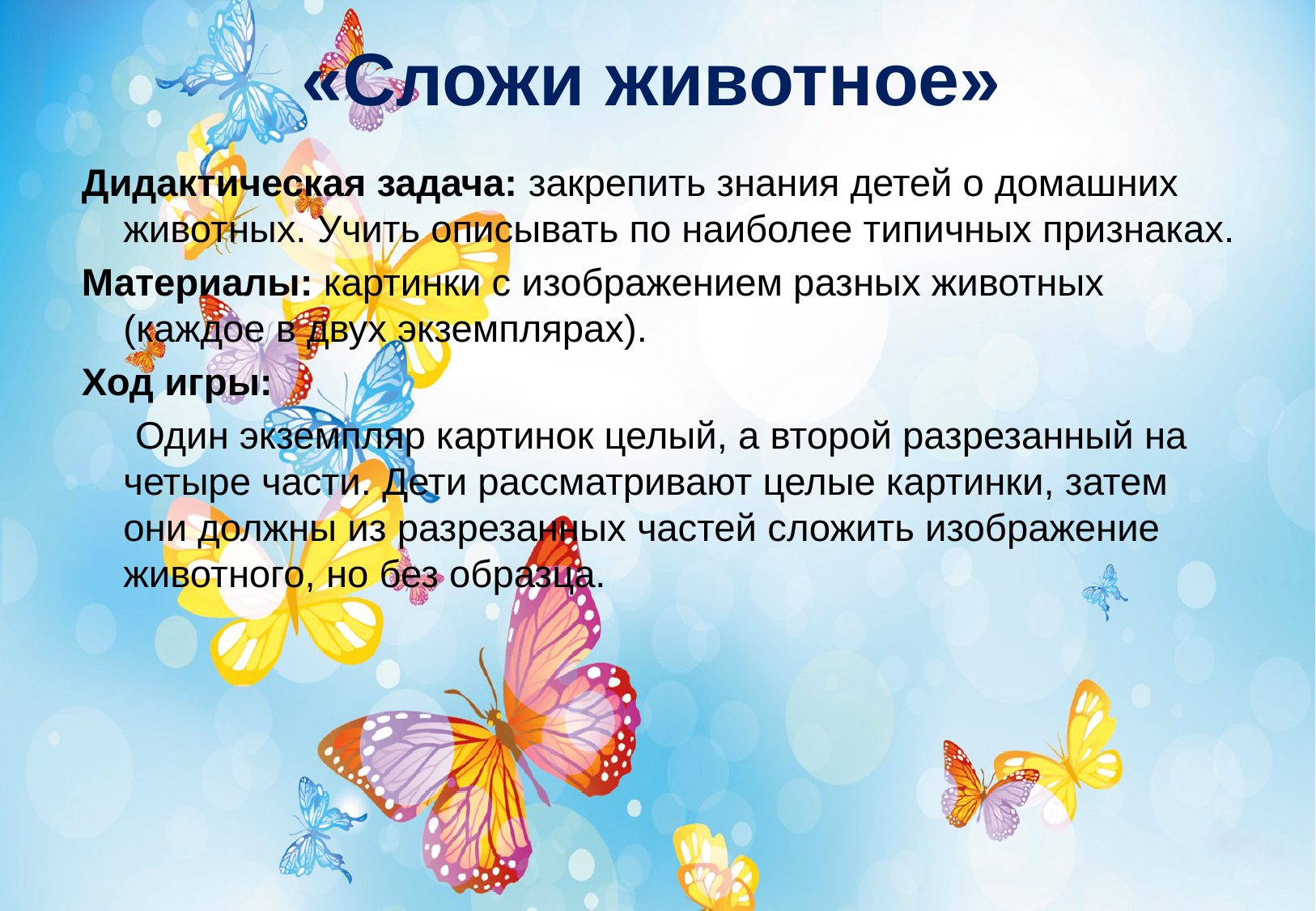

# «Сложи животное»
Дидактическая задача: закрепить знания детей о домашних животных. Учить описывать по наиболее типичных признаках.
Материалы: картинки с изображением разных животных (каждое в двух экземплярах).
Ход игры:
     Один экземпляр картинок целый, а второй разрезанный на четыре части. Дети рассматривают целые картинки, затем они должны из разрезанных частей сложить изображение животного, но без образца.